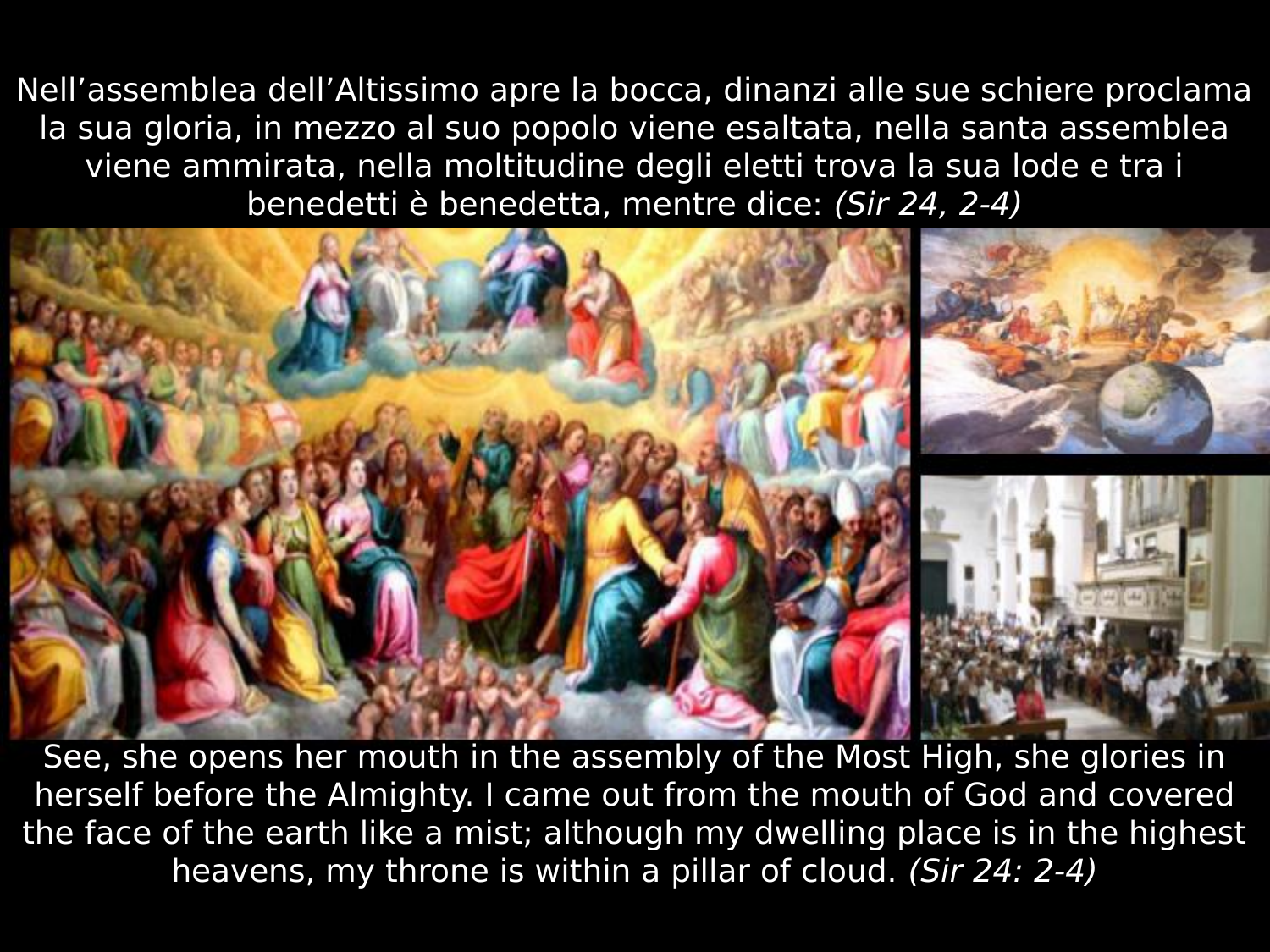

#
Nell’assemblea dell’Altissimo apre la bocca, dinanzi alle sue schiere proclama la sua gloria, in mezzo al suo popolo viene esaltata, nella santa assemblea viene ammirata, nella moltitudine degli eletti trova la sua lode e tra i benedetti è benedetta, mentre dice: (Sir 24, 2-4)
See, she opens her mouth in the assembly of the Most High, she glories in herself before the Almighty. I came out from the mouth of God and covered the face of the earth like a mist; although my dwelling place is in the highest heavens, my throne is within a pillar of cloud. (Sir 24: 2-4)